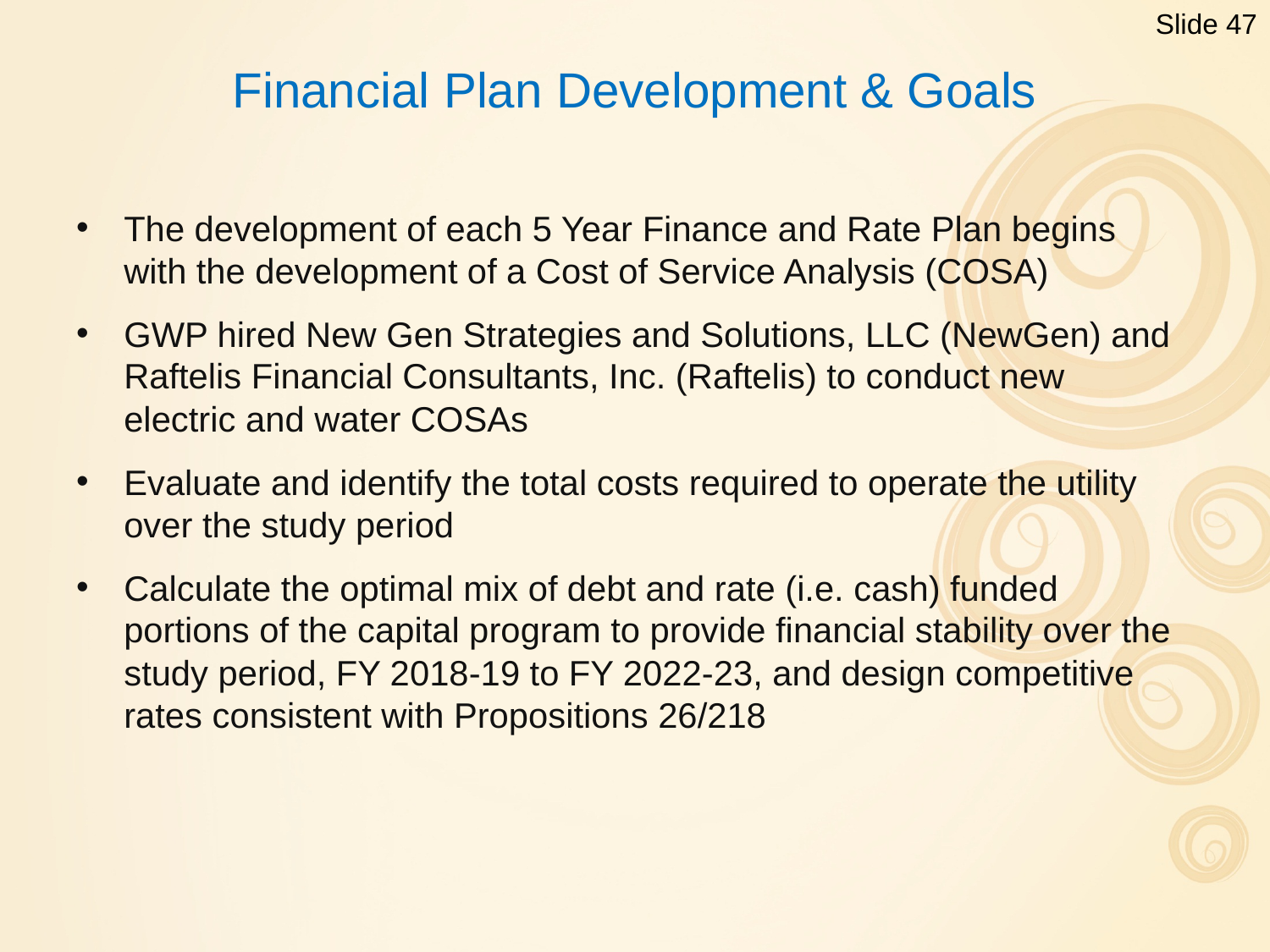

Slide 47
# Financial Plan Development & Goals
The development of each 5 Year Finance and Rate Plan begins with the development of a Cost of Service Analysis (COSA)
GWP hired New Gen Strategies and Solutions, LLC (NewGen) and Raftelis Financial Consultants, Inc. (Raftelis) to conduct new electric and water COSAs
Evaluate and identify the total costs required to operate the utility over the study period
Calculate the optimal mix of debt and rate (i.e. cash) funded portions of the capital program to provide financial stability over the study period, FY 2018-19 to FY 2022-23, and design competitive rates consistent with Propositions 26/218